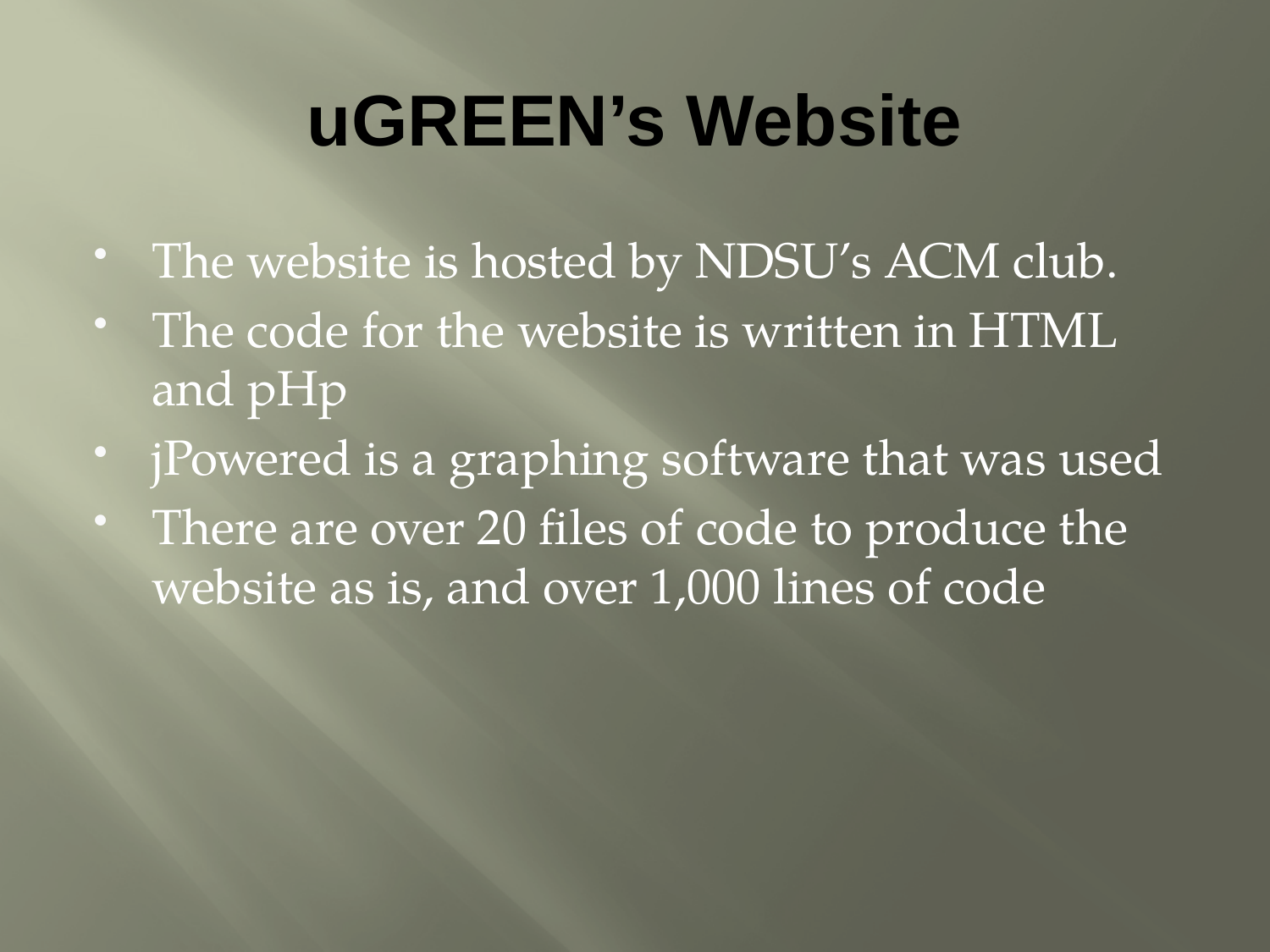

# uGREEN’s Website
The website is hosted by NDSU’s ACM club.
The code for the website is written in HTML and pHp
jPowered is a graphing software that was used
There are over 20 files of code to produce the website as is, and over 1,000 lines of code